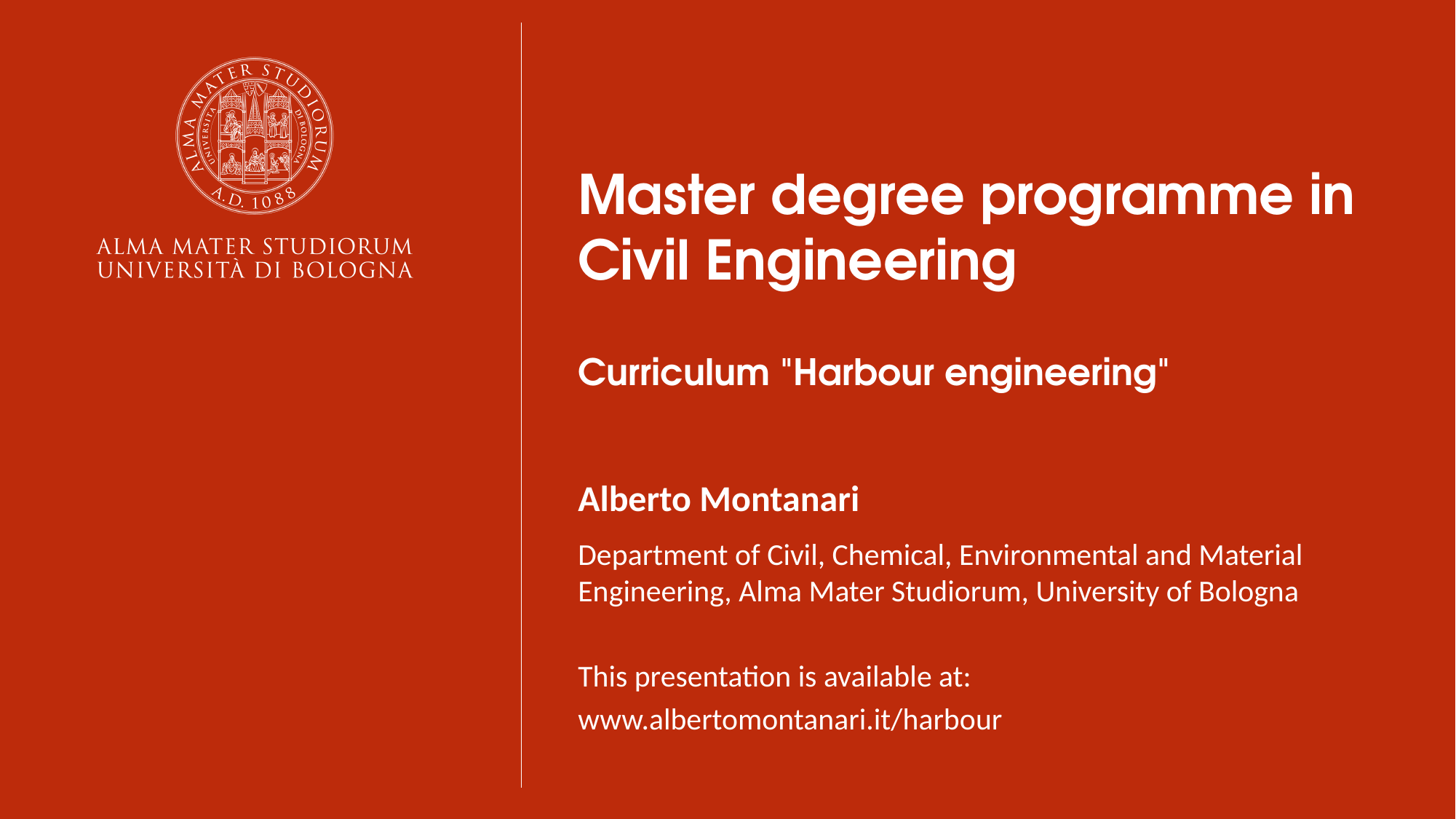

Master degree programme in Civil Engineering

Curriculum "Harbour engineering"

Alberto Montanari
Department of Civil, Chemical, Environmental and Material Engineering, Alma Mater Studiorum, University of Bologna

This presentation is available at:
www.albertomontanari.it/harbour